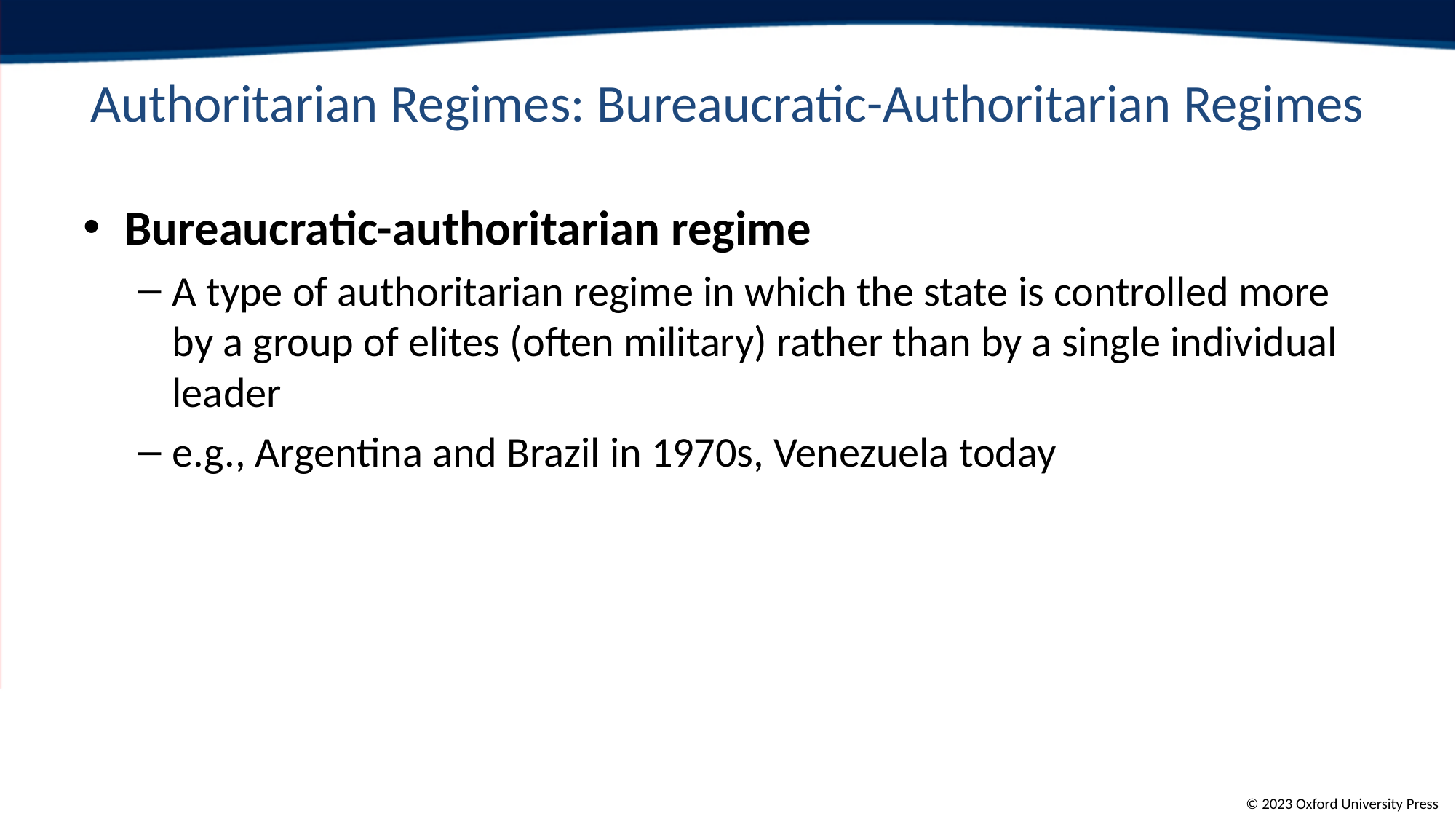

# Authoritarian Regimes: Bureaucratic-Authoritarian Regimes
Bureaucratic-authoritarian regime
A type of authoritarian regime in which the state is controlled more by a group of elites (often military) rather than by a single individual leader
e.g., Argentina and Brazil in 1970s, Venezuela today